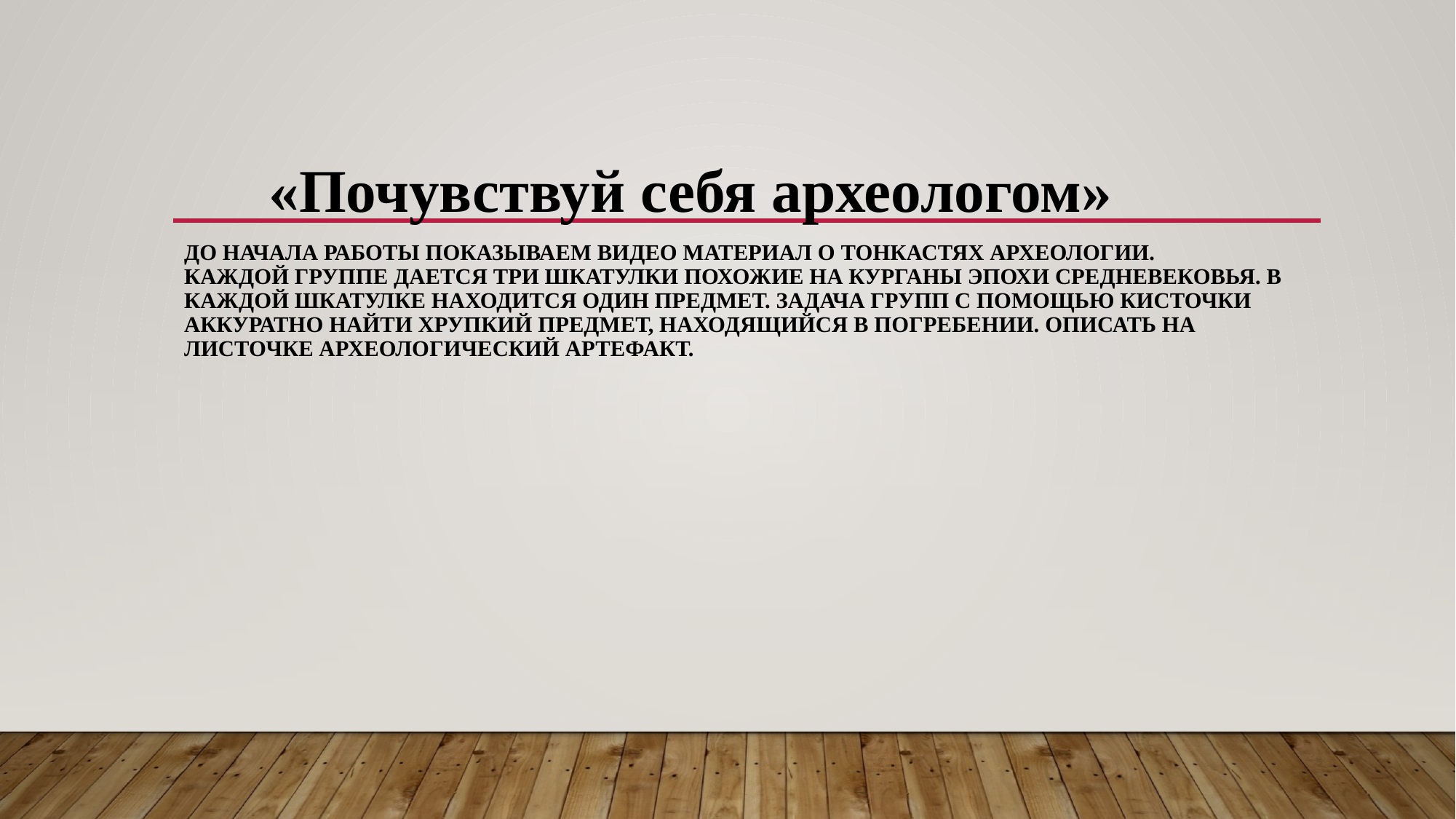

«Почувствуй себя археологом»
# До начала Работы показываем видео материал о тонкастях археологии. Каждой группе дается три шкатулки похожие на курганы эпохи средневековья. В каждой шкатулке находится один предмет. Задача групп с помощью кисточки аккуратно найти хрупкий предмет, находящийся в погребении. Описать на листочке археологический артефакт.